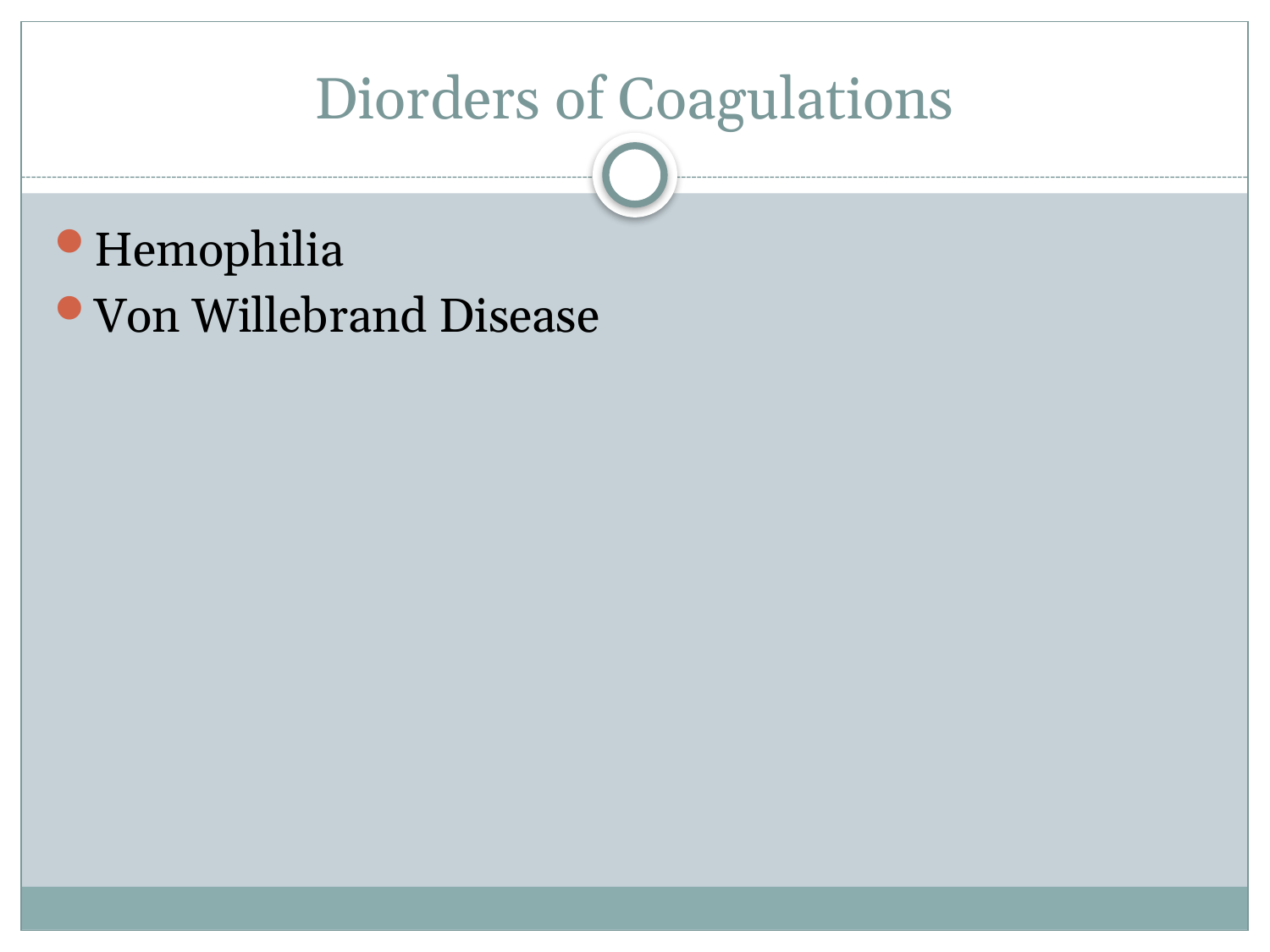

# Diorders of Coagulations
Hemophilia
Von Willebrand Disease